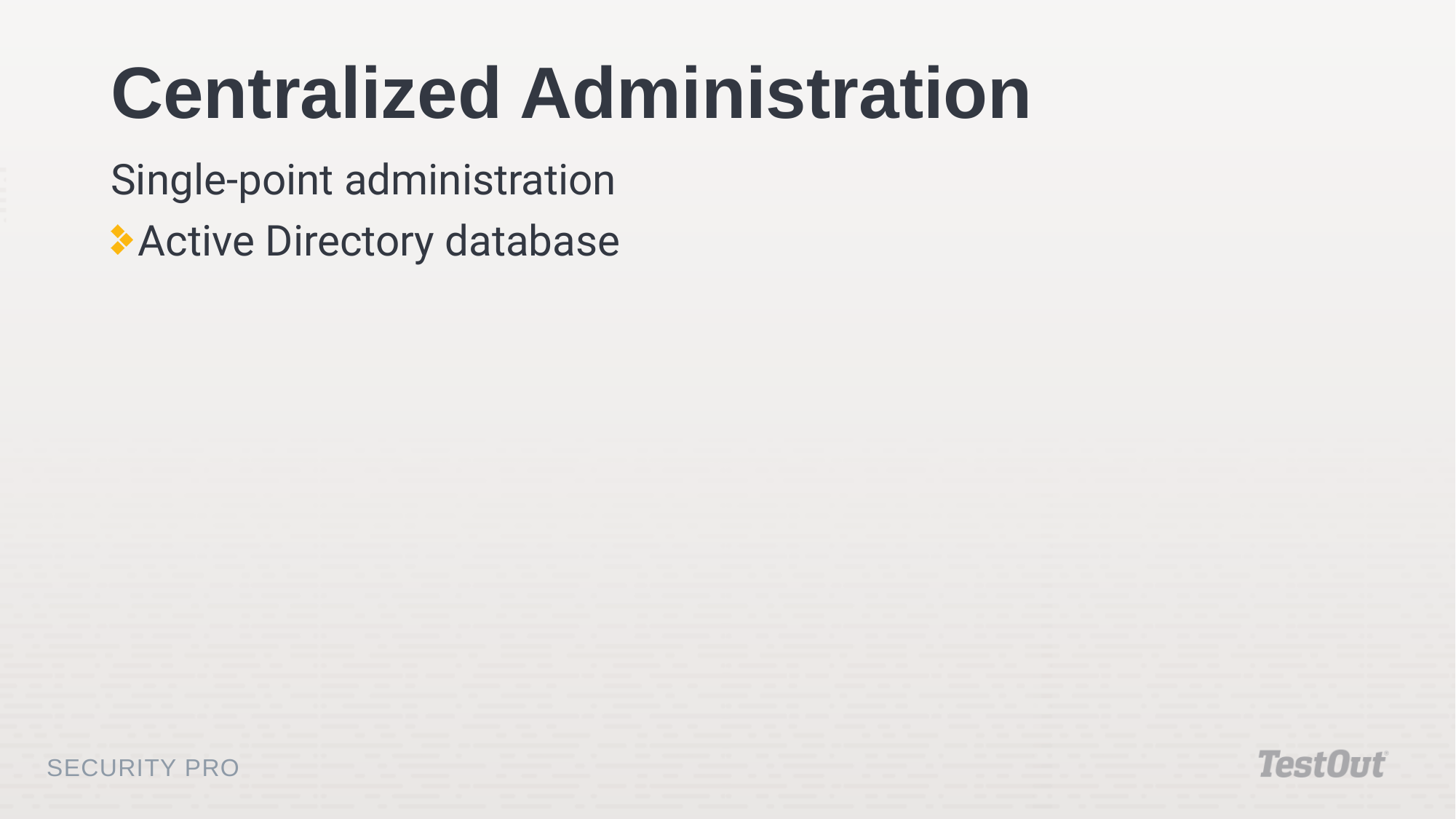

# Centralized Administration
Single-point administration
Active Directory database
Security Pro